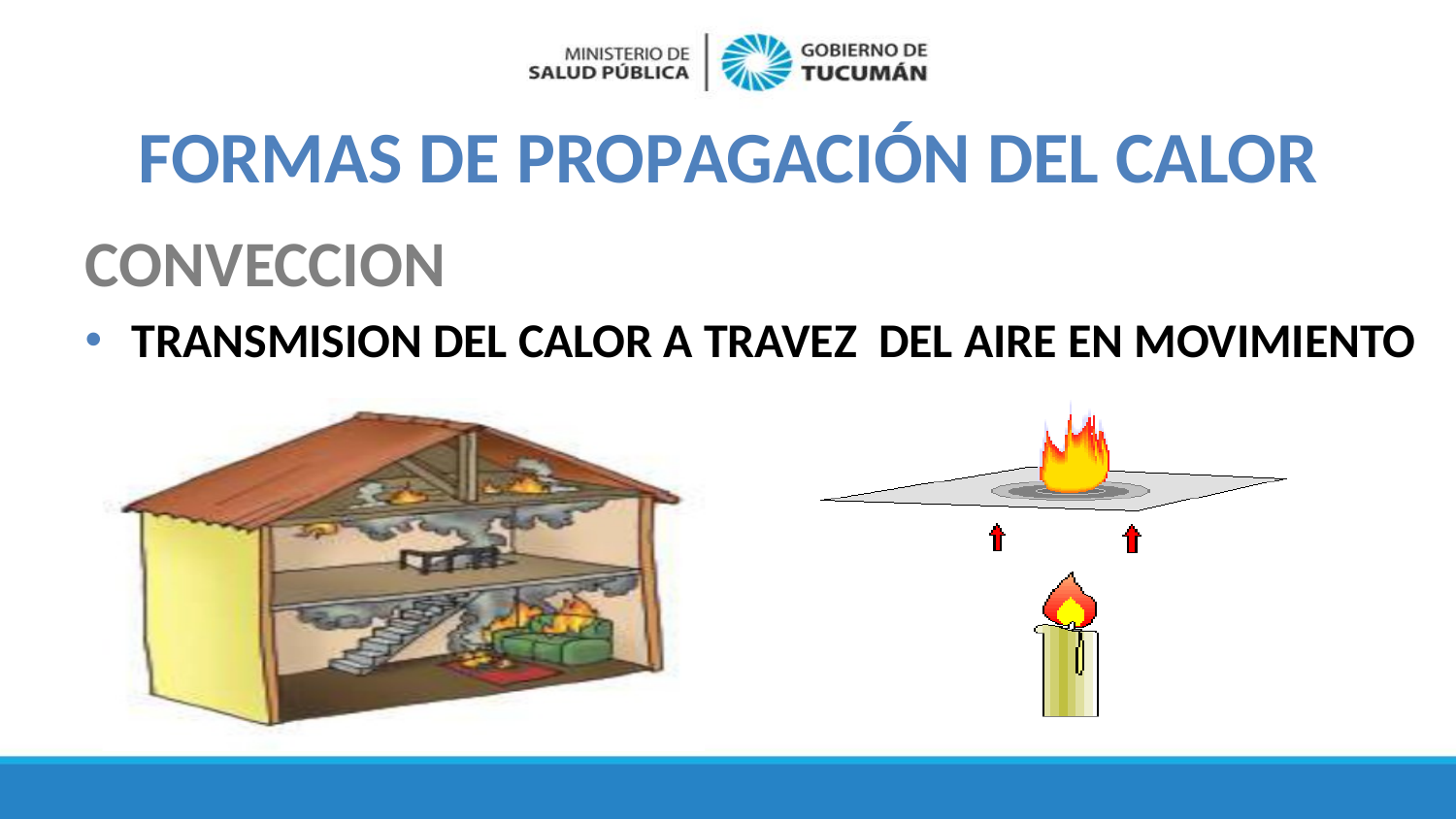

# FORMAS DE PROPAGACIÓN DEL CALOR
CONVECCION
TRANSMISION DEL CALOR A TRAVEZ  DEL AIRE EN MOVIMIENTO